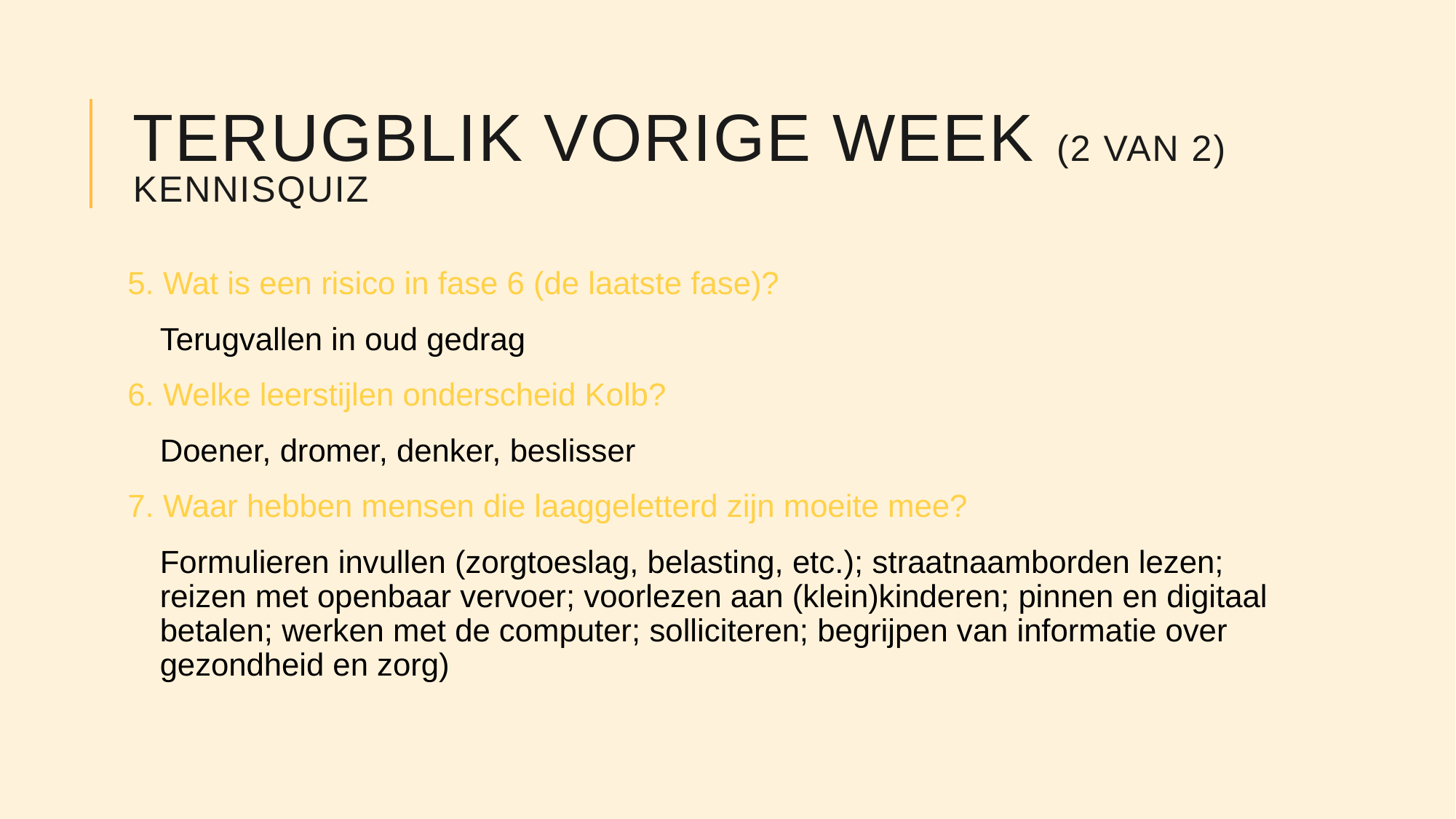

# Terugblik vorige week (2 van 2) Kennisquiz
5. Wat is een risico in fase 6 (de laatste fase)?
Terugvallen in oud gedrag
6. Welke leerstijlen onderscheid Kolb?
Doener, dromer, denker, beslisser
7. Waar hebben mensen die laaggeletterd zijn moeite mee?
Formulieren invullen (zorgtoeslag, belasting, etc.); straatnaamborden lezen; reizen met openbaar vervoer; voorlezen aan (klein)kinderen; pinnen en digitaal betalen; werken met de computer; solliciteren; begrijpen van informatie over gezondheid en zorg)